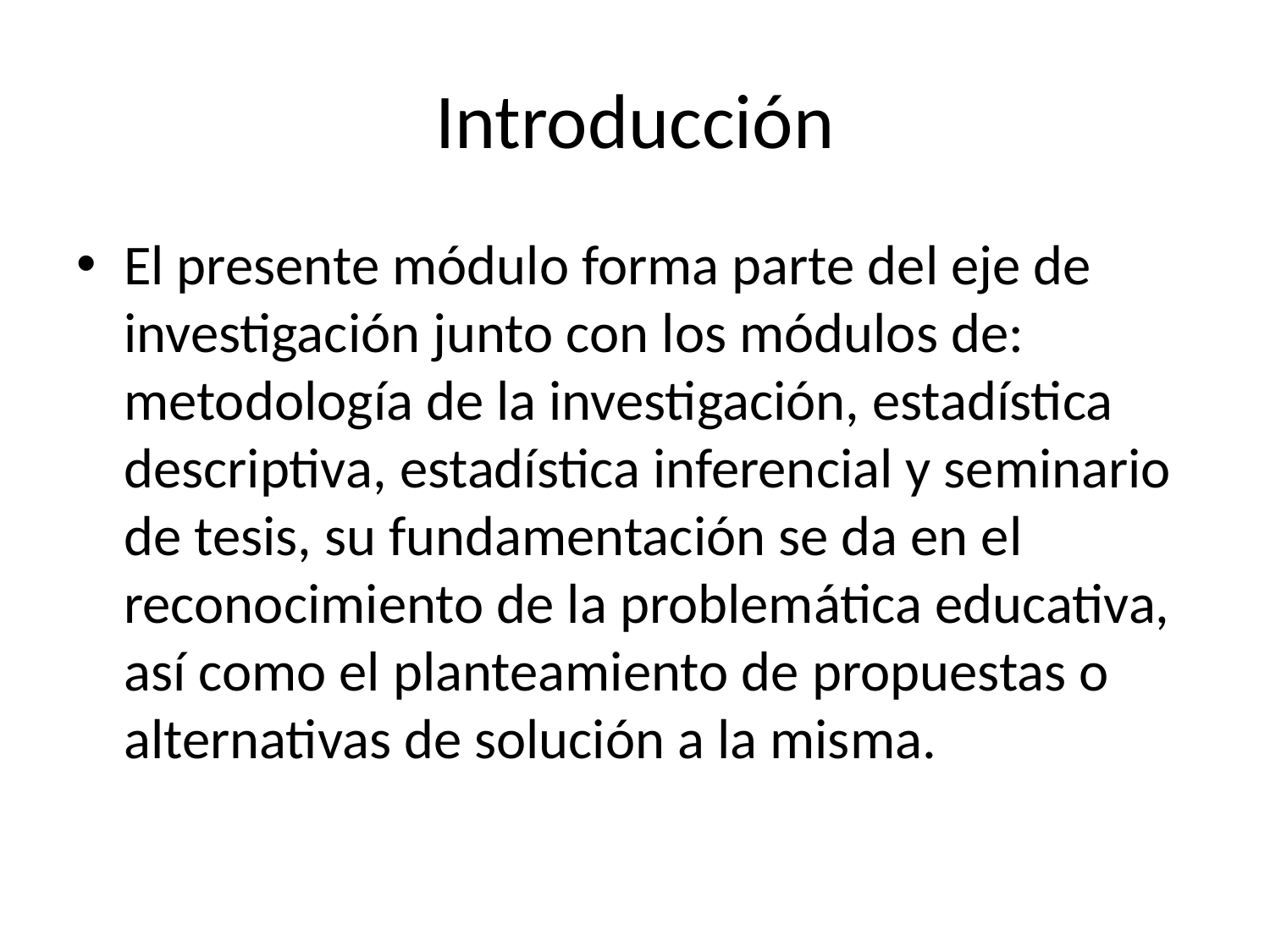

# Introducción
El presente módulo forma parte del eje de investigación junto con los módulos de: metodología de la investigación, estadística descriptiva, estadística inferencial y seminario de tesis, su fundamentación se da en el reconocimiento de la problemática educativa, así como el planteamiento de propuestas o alternativas de solución a la misma.